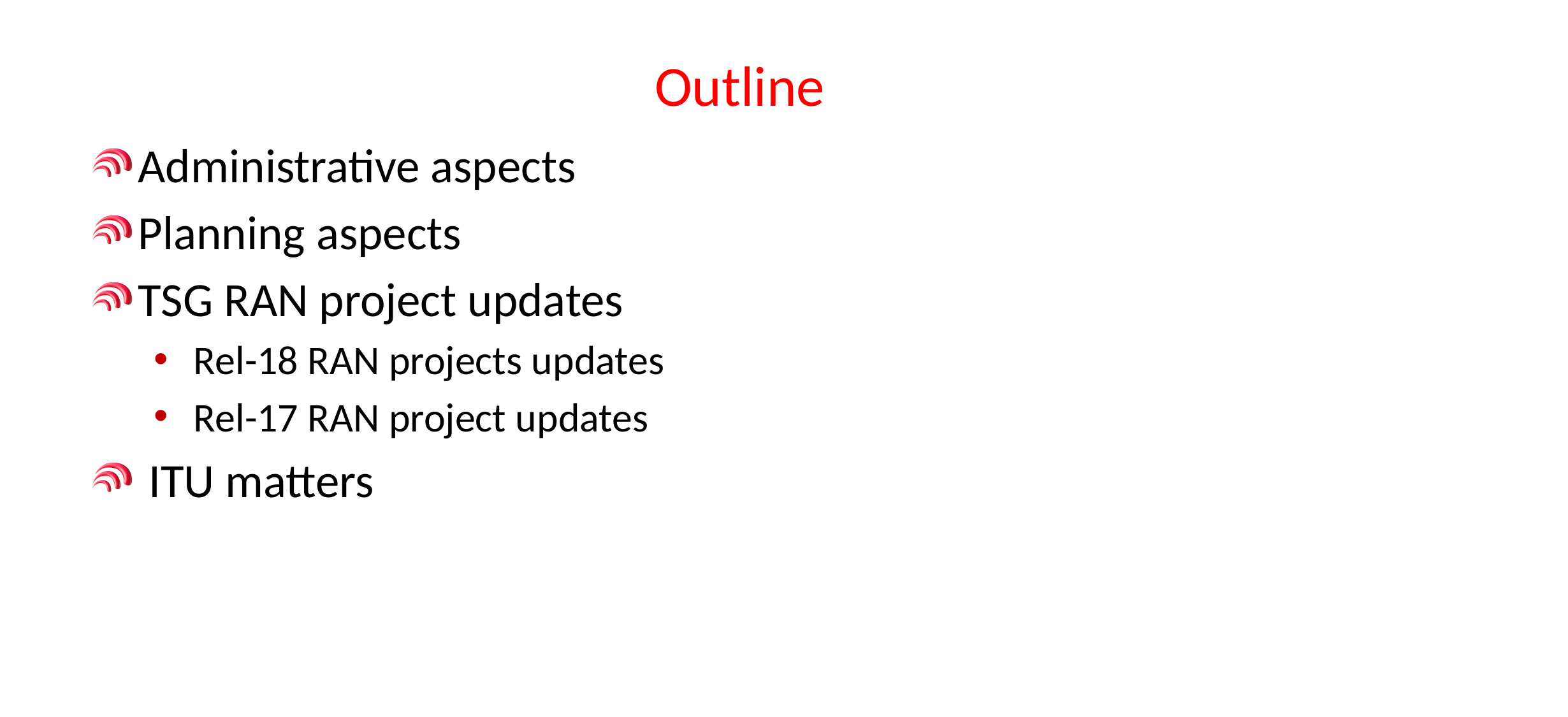

# Outline
Administrative aspects
Planning aspects
TSG RAN project updates
Rel-18 RAN projects updates
Rel-17 RAN project updates
 ITU matters